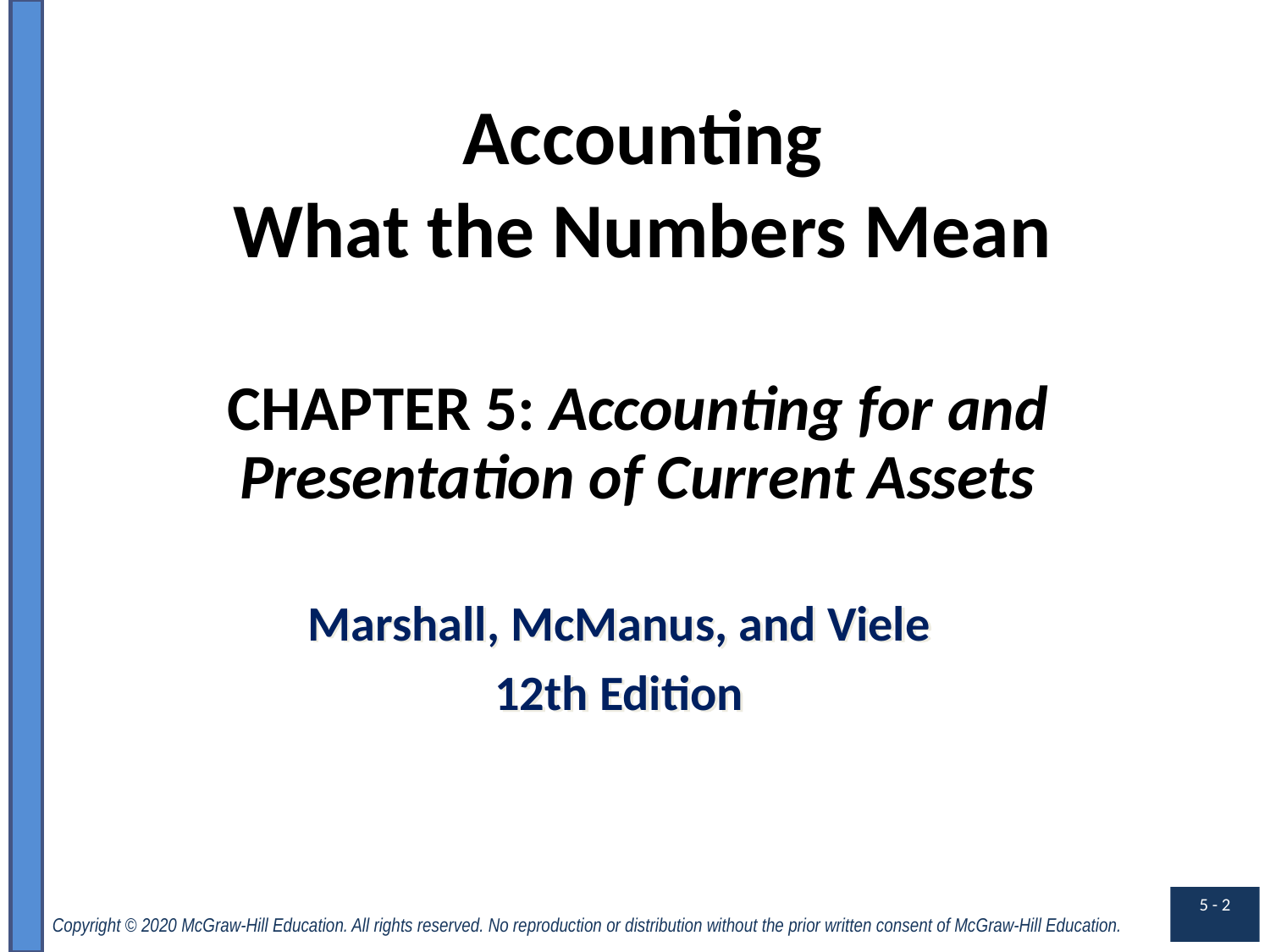

Accounting
What the Numbers Mean
CHAPTER 5: Accounting for and Presentation of Current Assets

Marshall, McManus, and Viele
12th Edition